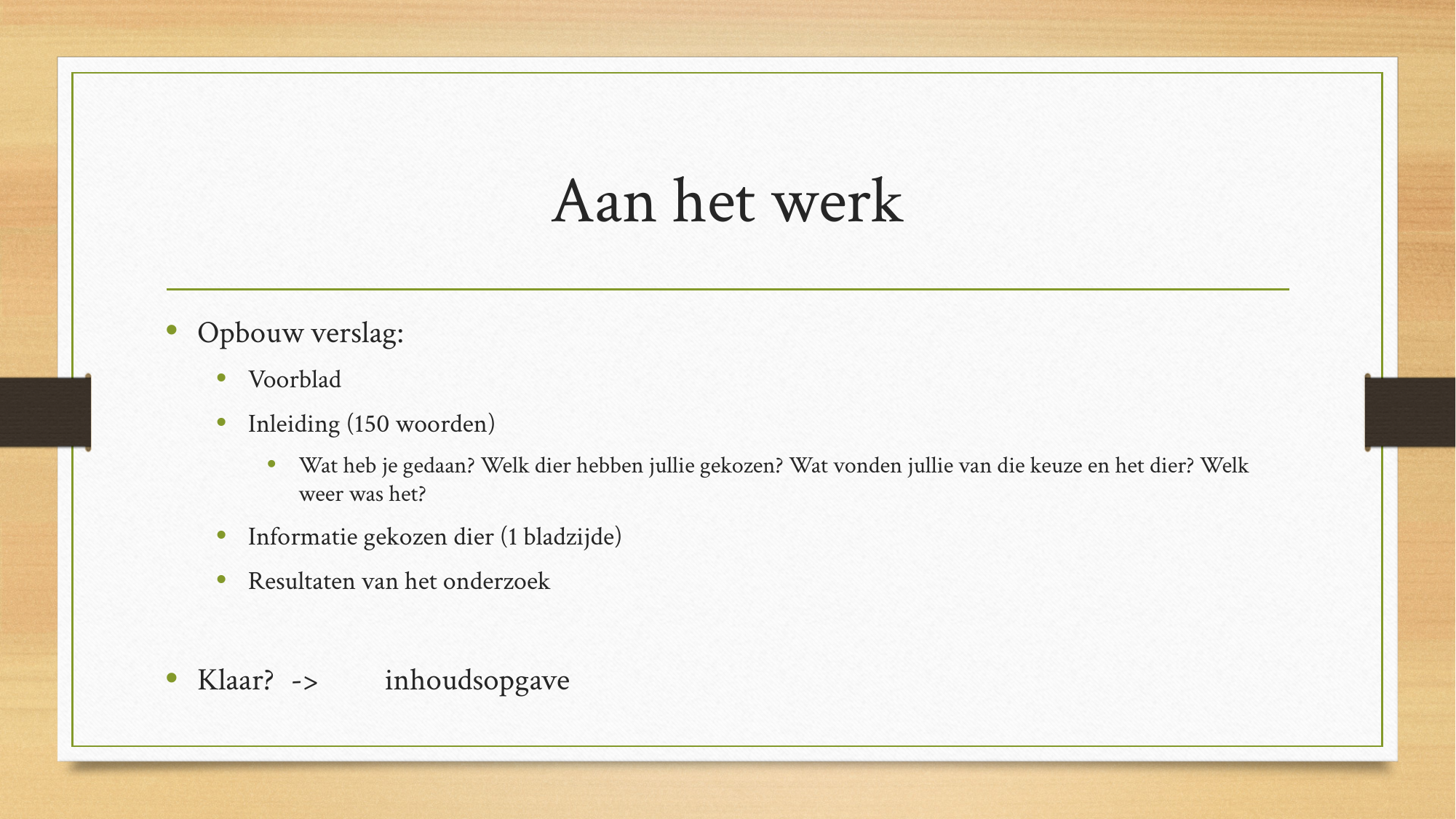

# Aan het werk
Opbouw verslag:
Voorblad
Inleiding (150 woorden)
Wat heb je gedaan? Welk dier hebben jullie gekozen? Wat vonden jullie van die keuze en het dier? Welk weer was het?
Informatie gekozen dier (1 bladzijde)
Resultaten van het onderzoek

Klaar?  			-> 			inhoudsopgave